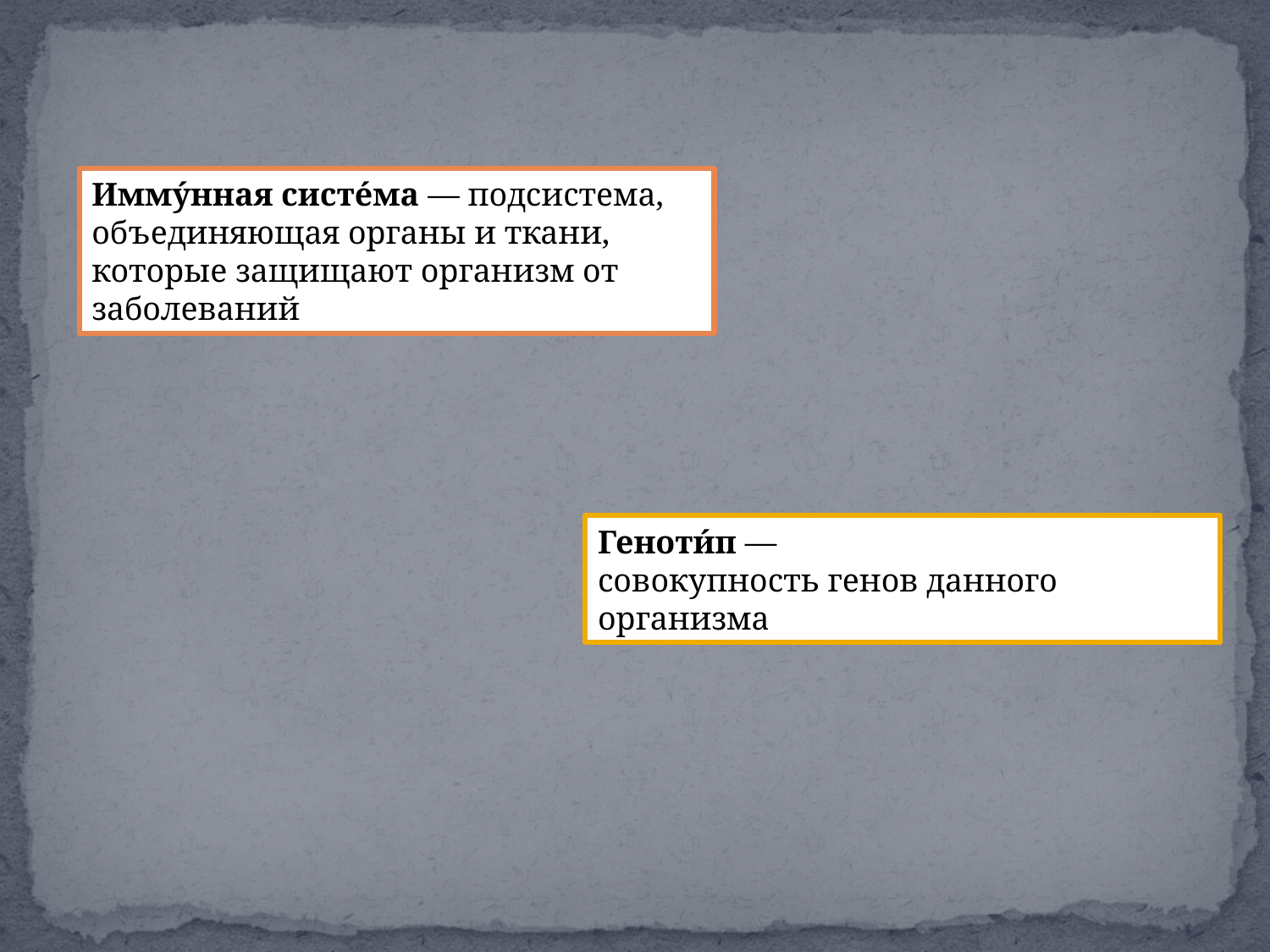

Имму́нная систе́ма — подсистема, объединяющая органы и ткани, которые защищают организм от заболеваний
Геноти́п — совокупность генов данного организма